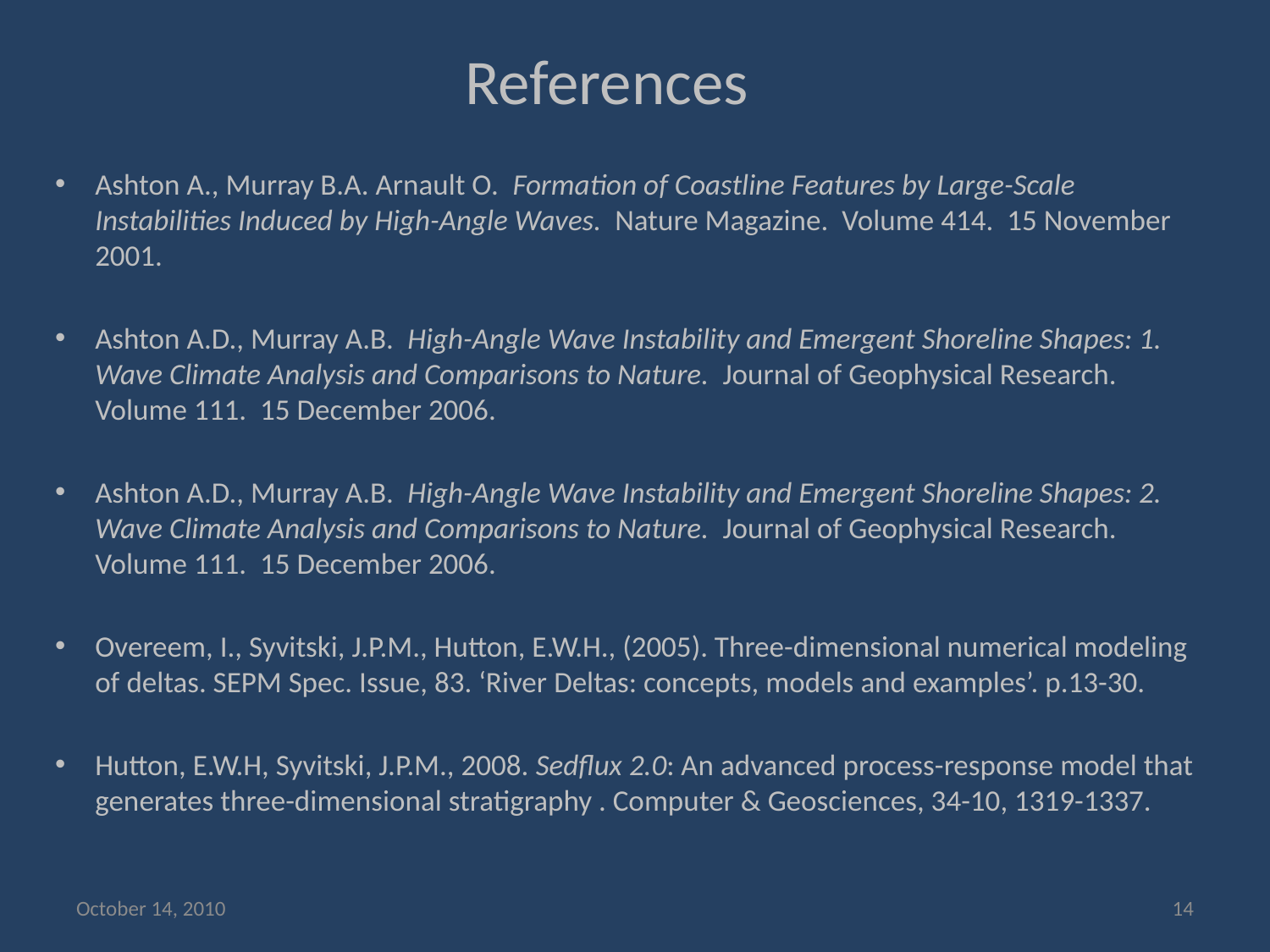

# References
Ashton A., Murray B.A. Arnault O.  Formation of Coastline Features by Large-Scale Instabilities Induced by High-Angle Waves.  Nature Magazine.  Volume 414.  15 November 2001.

Ashton A.D., Murray A.B.  High-Angle Wave Instability and Emergent Shoreline Shapes: 1. Wave Climate Analysis and Comparisons to Nature.  Journal of Geophysical Research.  Volume 111.  15 December 2006.

Ashton A.D., Murray A.B.  High-Angle Wave Instability and Emergent Shoreline Shapes: 2. Wave Climate Analysis and Comparisons to Nature.  Journal of Geophysical Research.  Volume 111.  15 December 2006.

Overeem, I., Syvitski, J.P.M., Hutton, E.W.H., (2005). Three-dimensional numerical modeling of deltas. SEPM Spec. Issue, 83. ‘River Deltas: concepts, models and examples’. p.13-30.

Hutton, E.W.H, Syvitski, J.P.M., 2008. Sedflux 2.0: An advanced process-response model that generates three-dimensional stratigraphy . Computer & Geosciences, 34-10, 1319-1337.

October 14, 2010
14